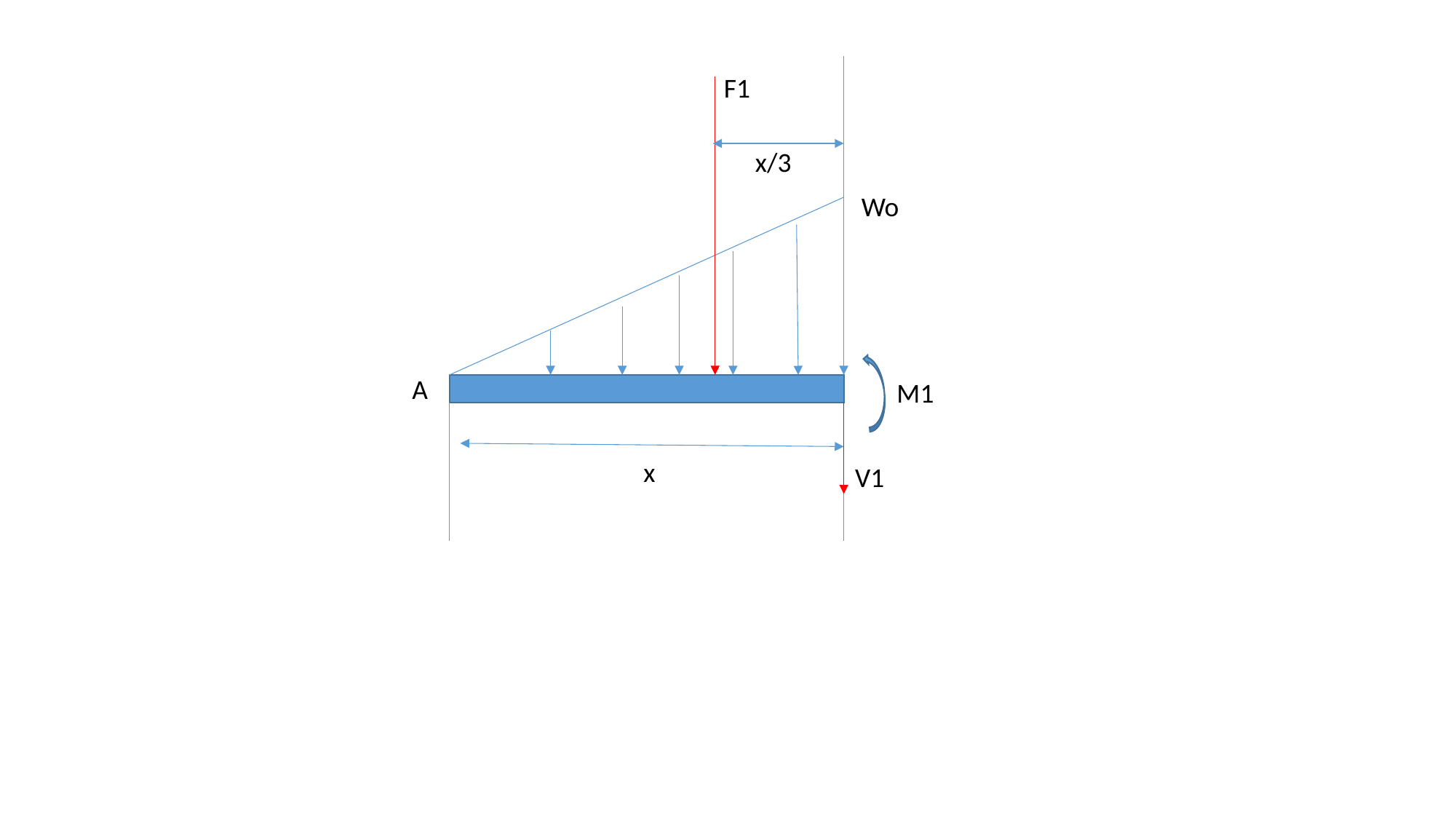

F1
x/3
Wo

A
M1

x
V1